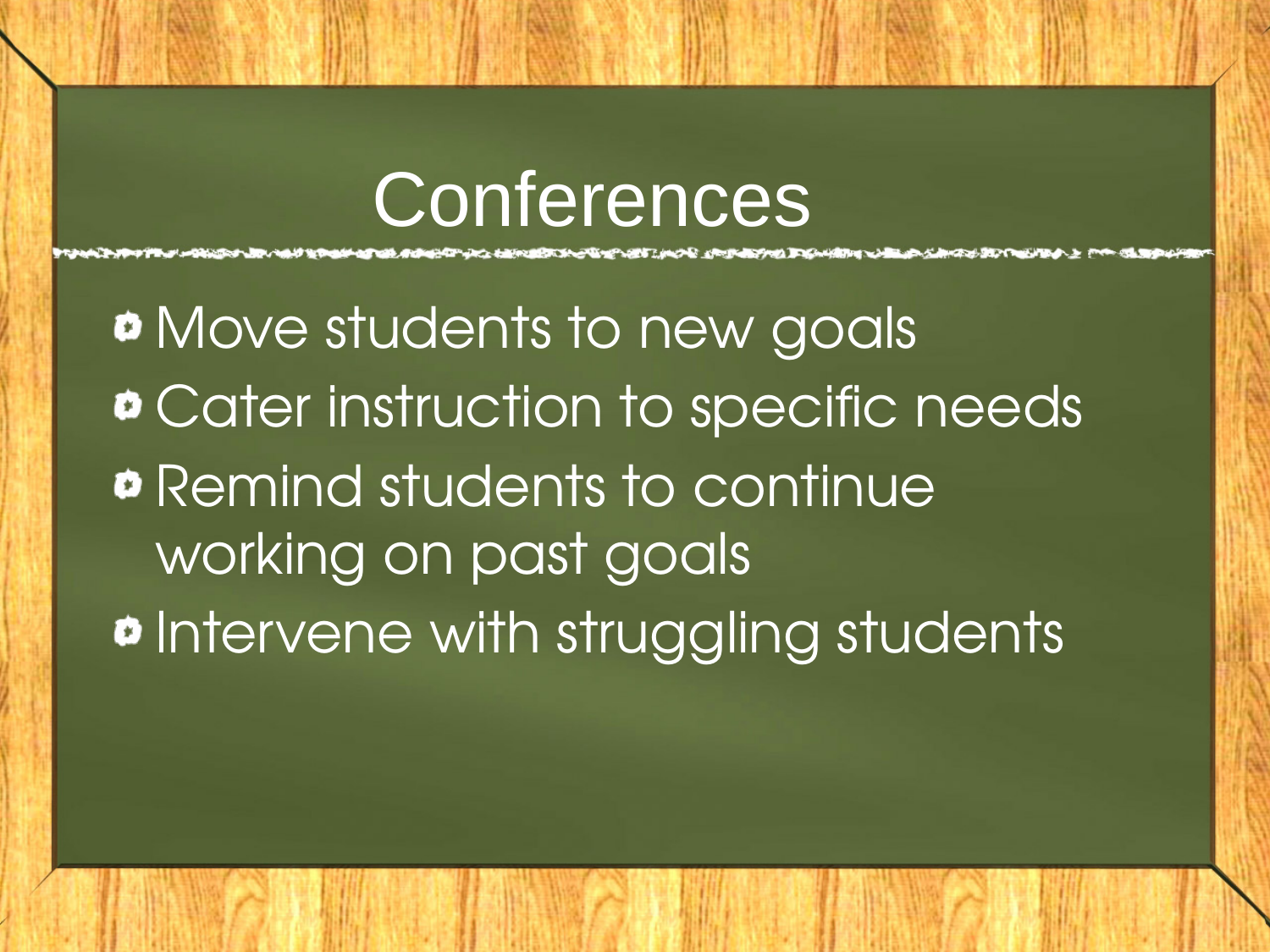

# Conferences
Move students to new goals
Cater instruction to specific needs
Remind students to continue working on past goals
Intervene with struggling students